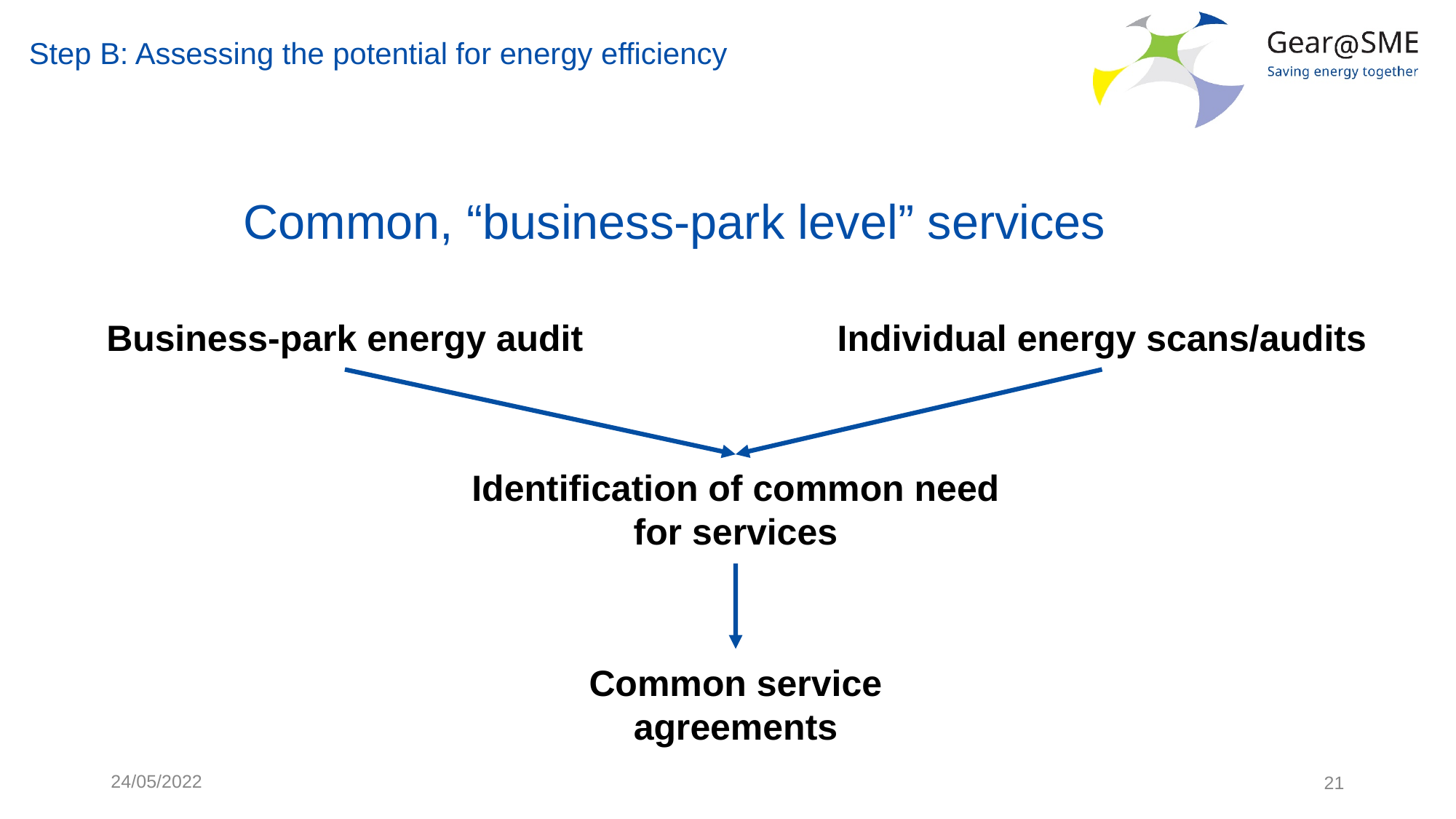

Step B: Assessing the potential for energy efficiency
# Common, “business-park level” services
Business-park energy audit
Individual energy scans/audits
Identification of common need for services
Common service agreements

24/05/2022
21